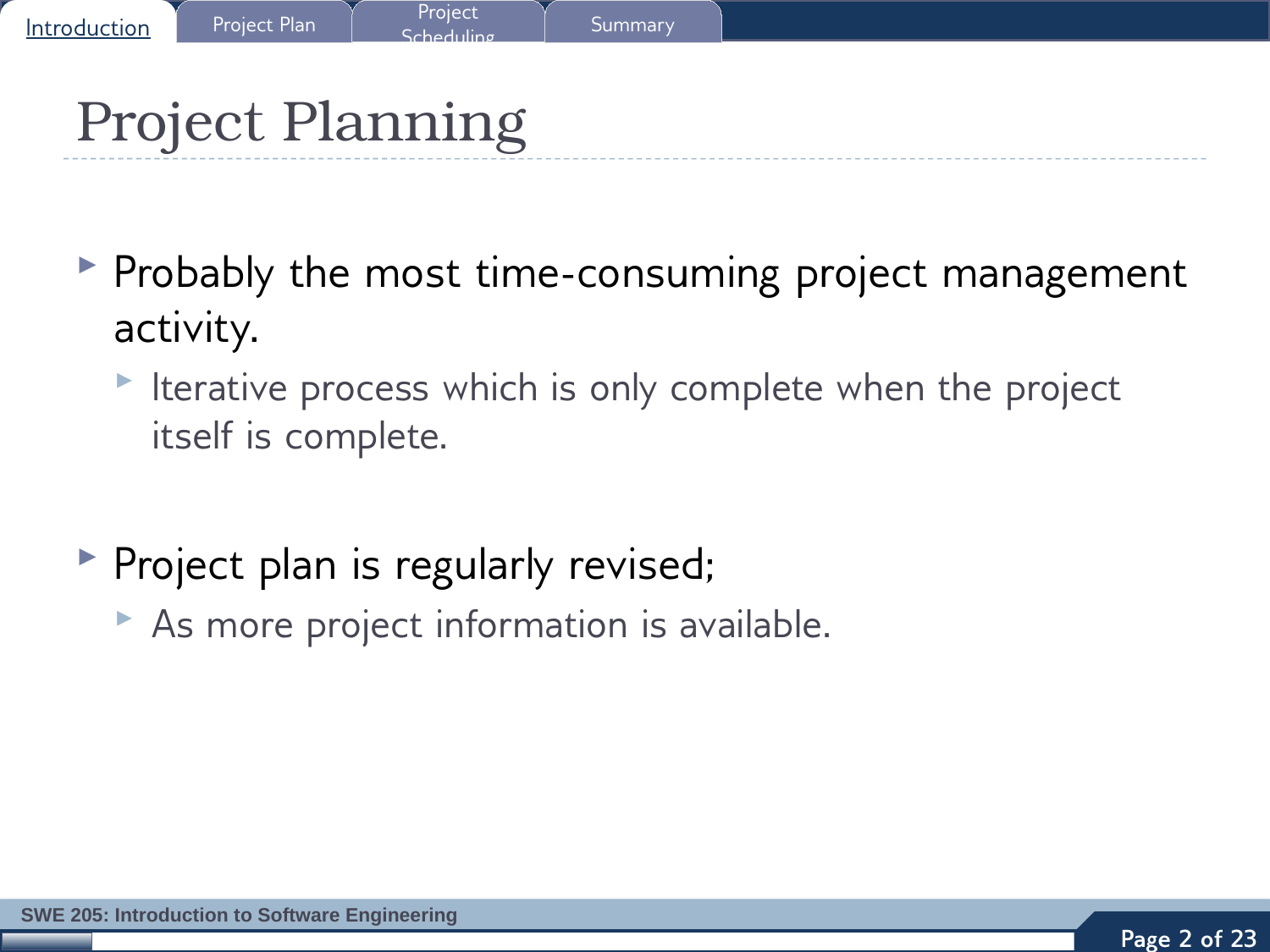

Introduction
Project Plan
Project Scheduling
Summary
# Project Planning

Probably the most time-consuming project management activity.
Iterative process which is only complete when the project itself is complete.

Project plan is regularly revised;
As more project information is available.
2
Page 2 of 23